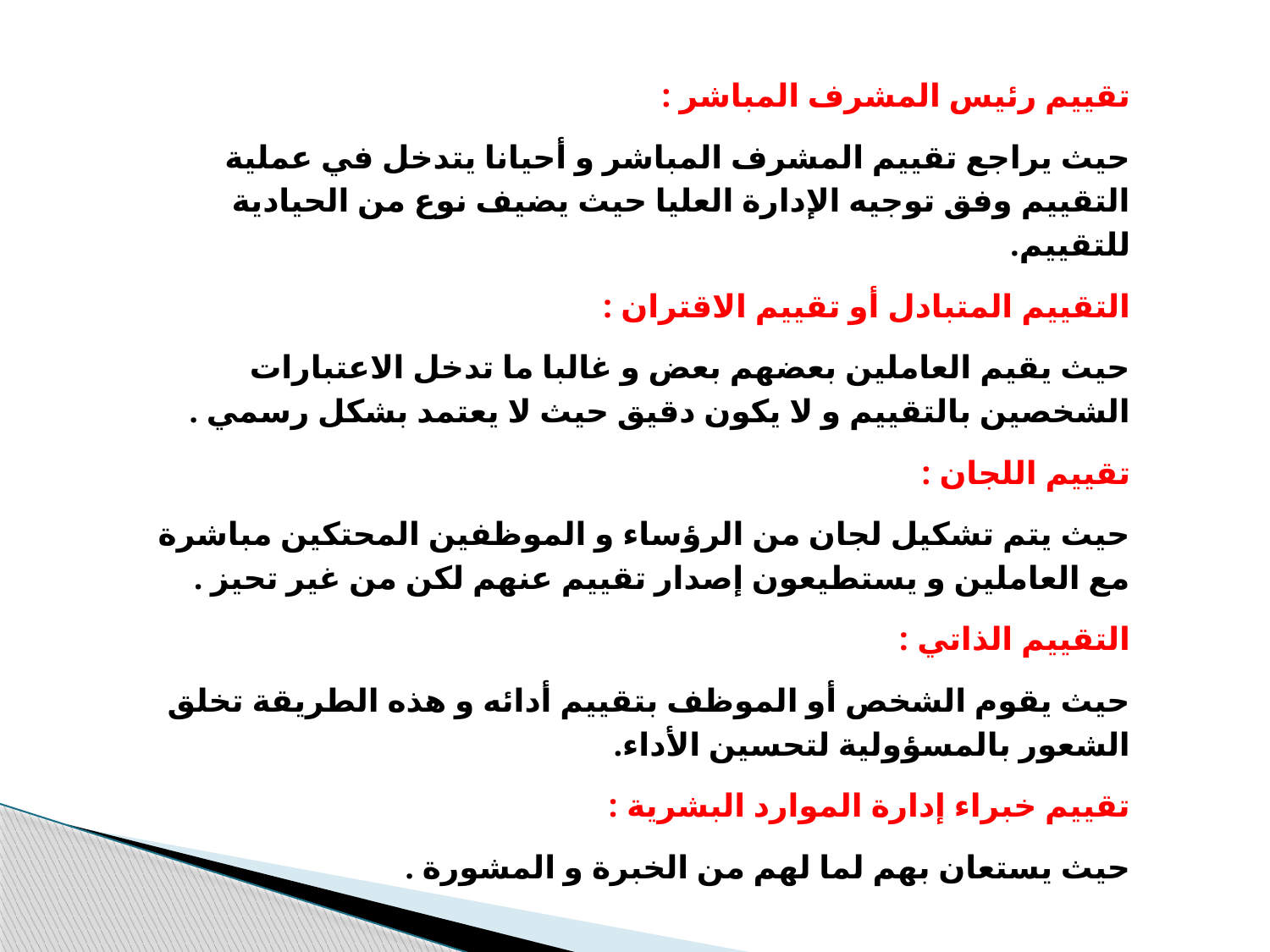

تقييم رئيس المشرف المباشر :
حيث يراجع تقييم المشرف المباشر و أحيانا يتدخل في عملية التقييم وفق توجيه الإدارة العليا حيث يضيف نوع من الحيادية للتقييم.
التقييم المتبادل أو تقييم الاقتران :
حيث يقيم العاملين بعضهم بعض و غالبا ما تدخل الاعتبارات الشخصين بالتقييم و لا يكون دقيق حيث لا يعتمد بشكل رسمي .
تقييم اللجان :
حيث يتم تشكيل لجان من الرؤساء و الموظفين المحتكين مباشرة مع العاملين و يستطيعون إصدار تقييم عنهم لكن من غير تحيز .
التقييم الذاتي :
حيث يقوم الشخص أو الموظف بتقييم أدائه و هذه الطريقة تخلق الشعور بالمسؤولية لتحسين الأداء.
تقييم خبراء إدارة الموارد البشرية :
حيث يستعان بهم لما لهم من الخبرة و المشورة .